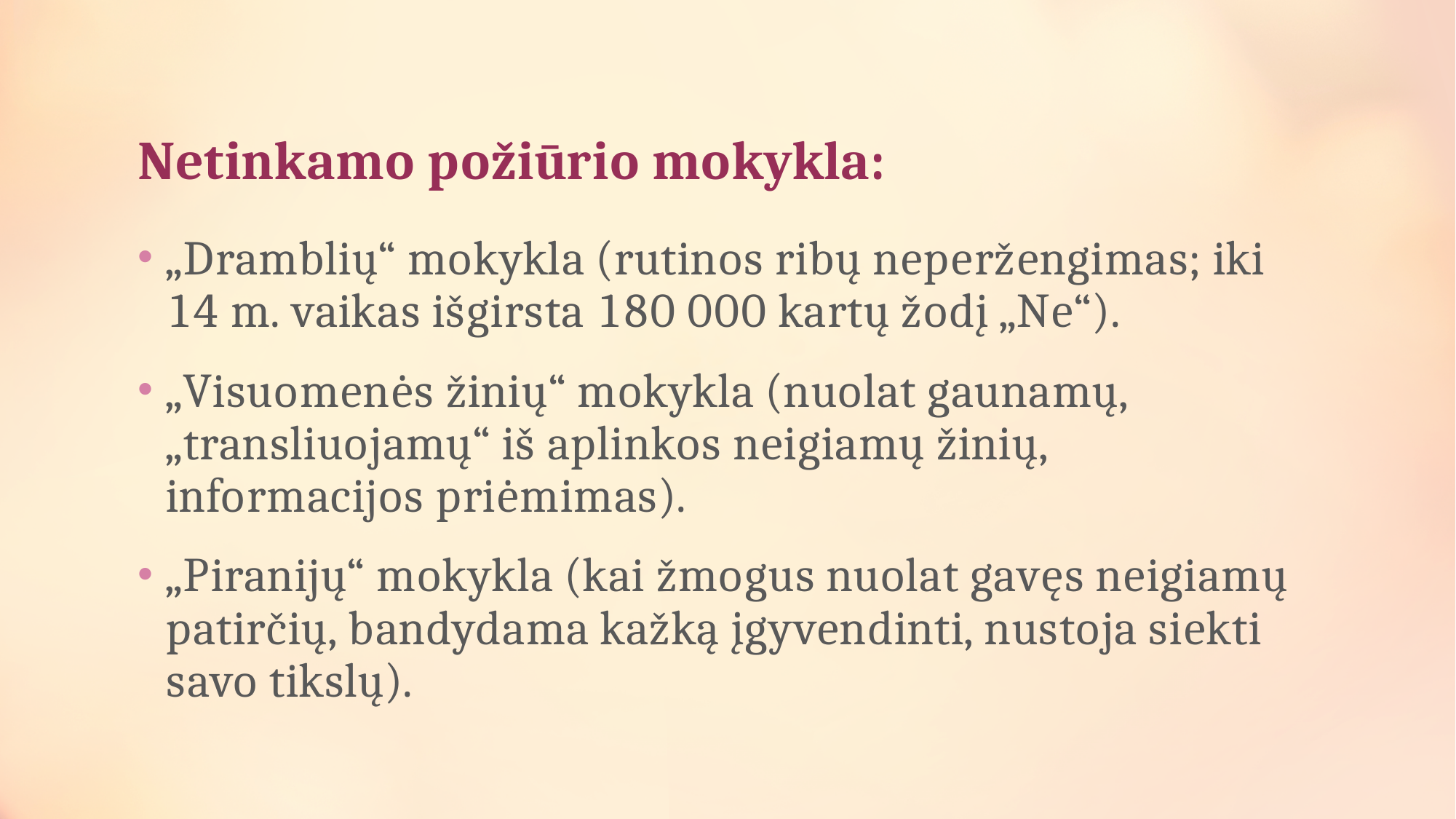

# Netinkamo požiūrio mokykla:
„Dramblių“ mokykla (rutinos ribų neperžengimas; iki 14 m. vaikas išgirsta 180 000 kartų žodį „Ne“).
„Visuomenės žinių“ mokykla (nuolat gaunamų, „transliuojamų“ iš aplinkos neigiamų žinių, informacijos priėmimas).
„Piranijų“ mokykla (kai žmogus nuolat gavęs neigiamų patirčių, bandydama kažką įgyvendinti, nustoja siekti savo tikslų).